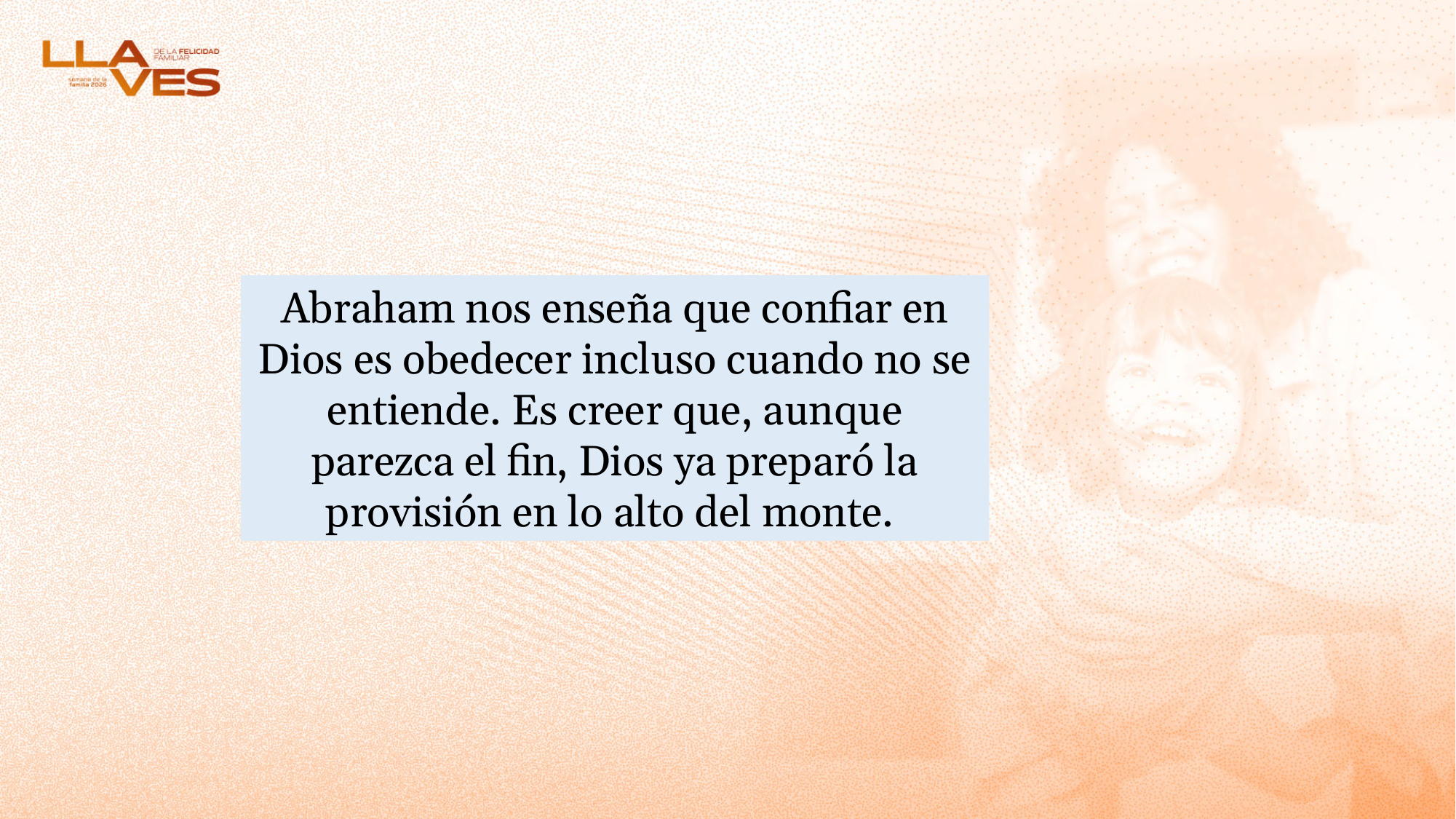

Abraham nos enseña que confiar en Dios es obedecer incluso cuando no se entiende. Es creer que, aunque parezca el fin, Dios ya preparó la provisión en lo alto del monte.